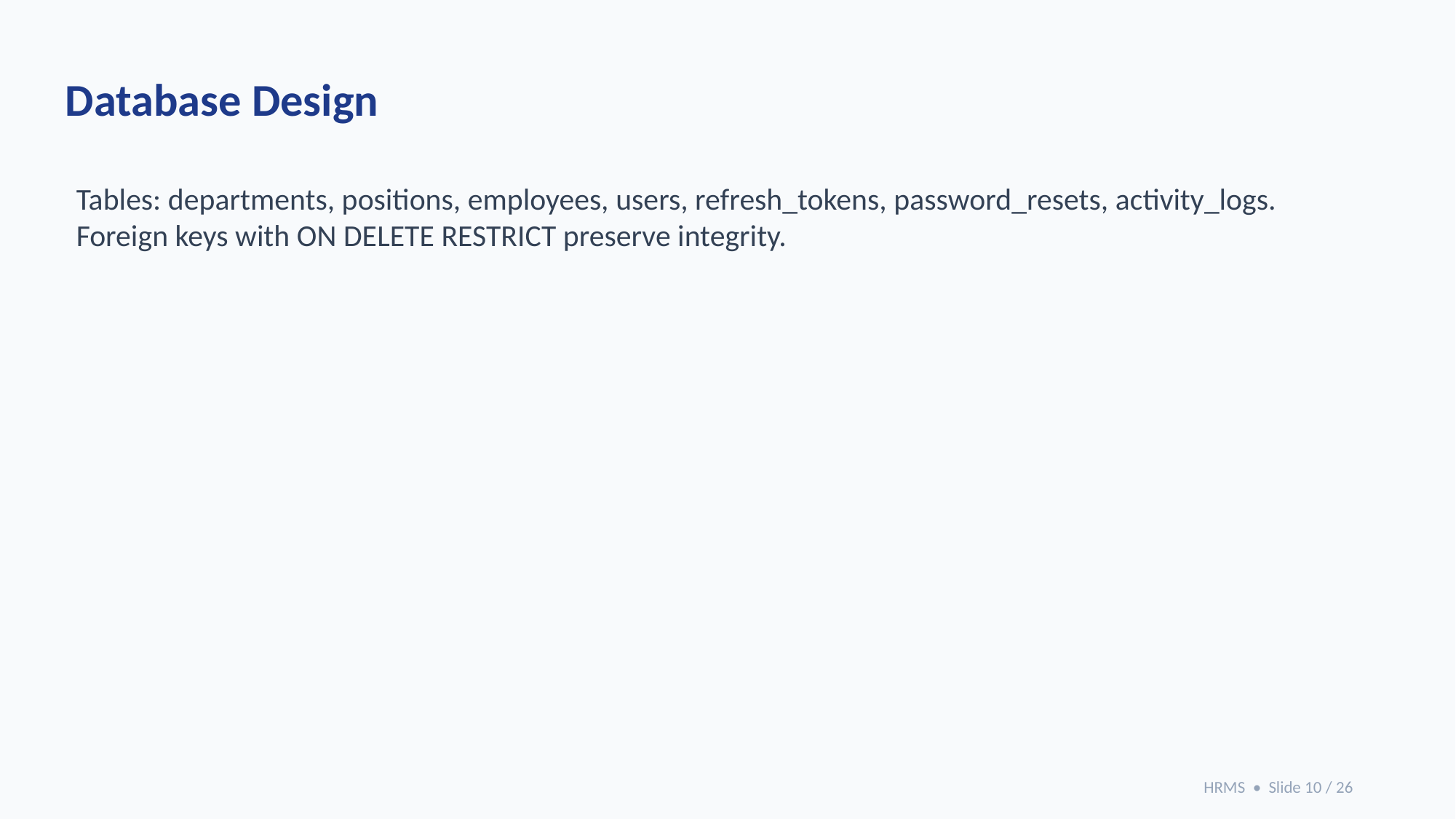

Database Design
Tables: departments, positions, employees, users, refresh_tokens, password_resets, activity_logs.
Foreign keys with ON DELETE RESTRICT preserve integrity.
HRMS  •  Slide 10 / 26